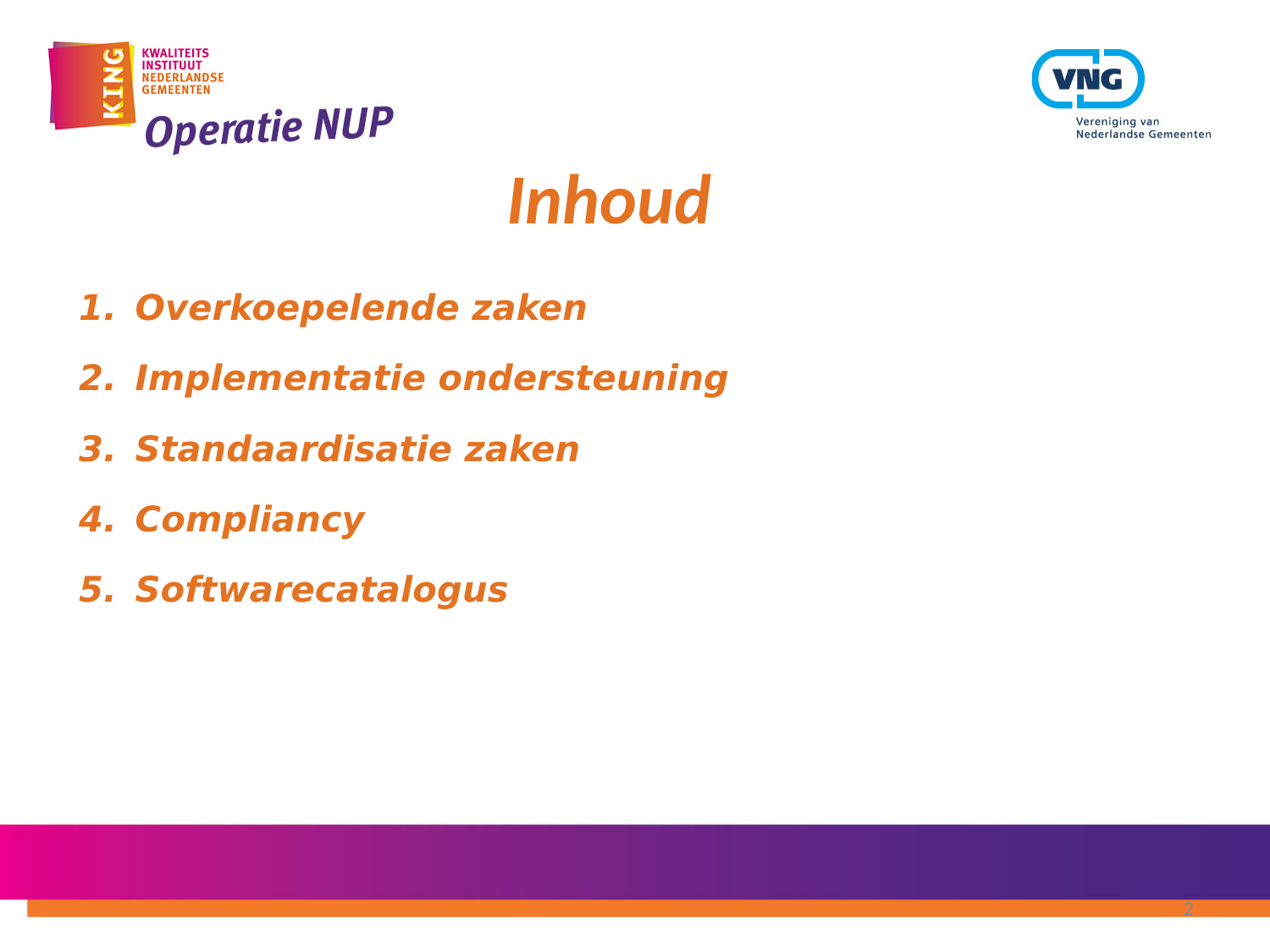

Inhoud
Overkoepelende zaken
Implementatie ondersteuning
Standaardisatie zaken
Compliancy
Softwarecatalogus

2